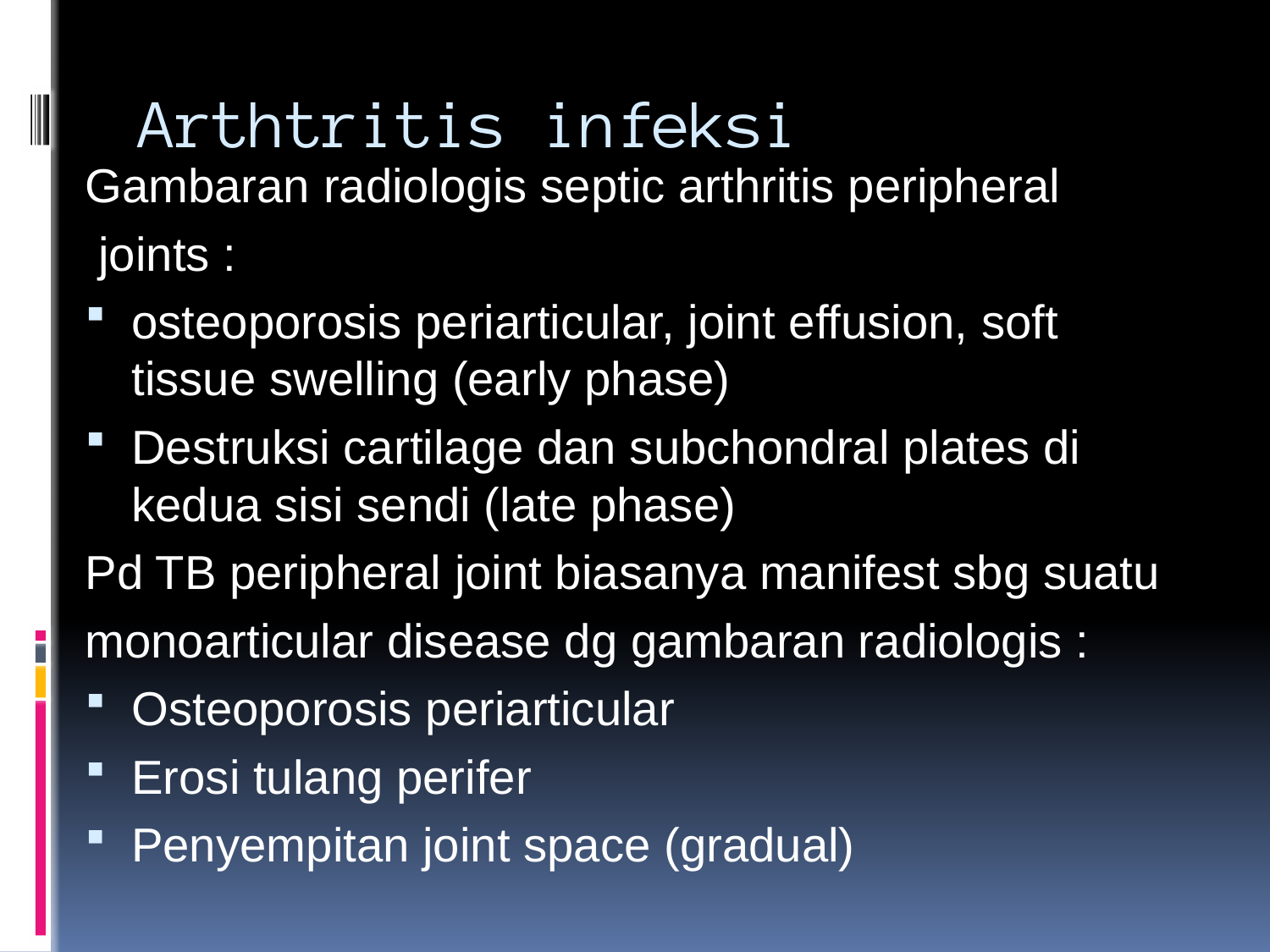

# Arthtritis infeksi
Gambaran radiologis septic arthritis peripheral
 joints :
osteoporosis periarticular, joint effusion, soft tissue swelling (early phase)
Destruksi cartilage dan subchondral plates di kedua sisi sendi (late phase)
Pd TB peripheral joint biasanya manifest sbg suatu
monoarticular disease dg gambaran radiologis :
Osteoporosis periarticular
Erosi tulang perifer
Penyempitan joint space (gradual)